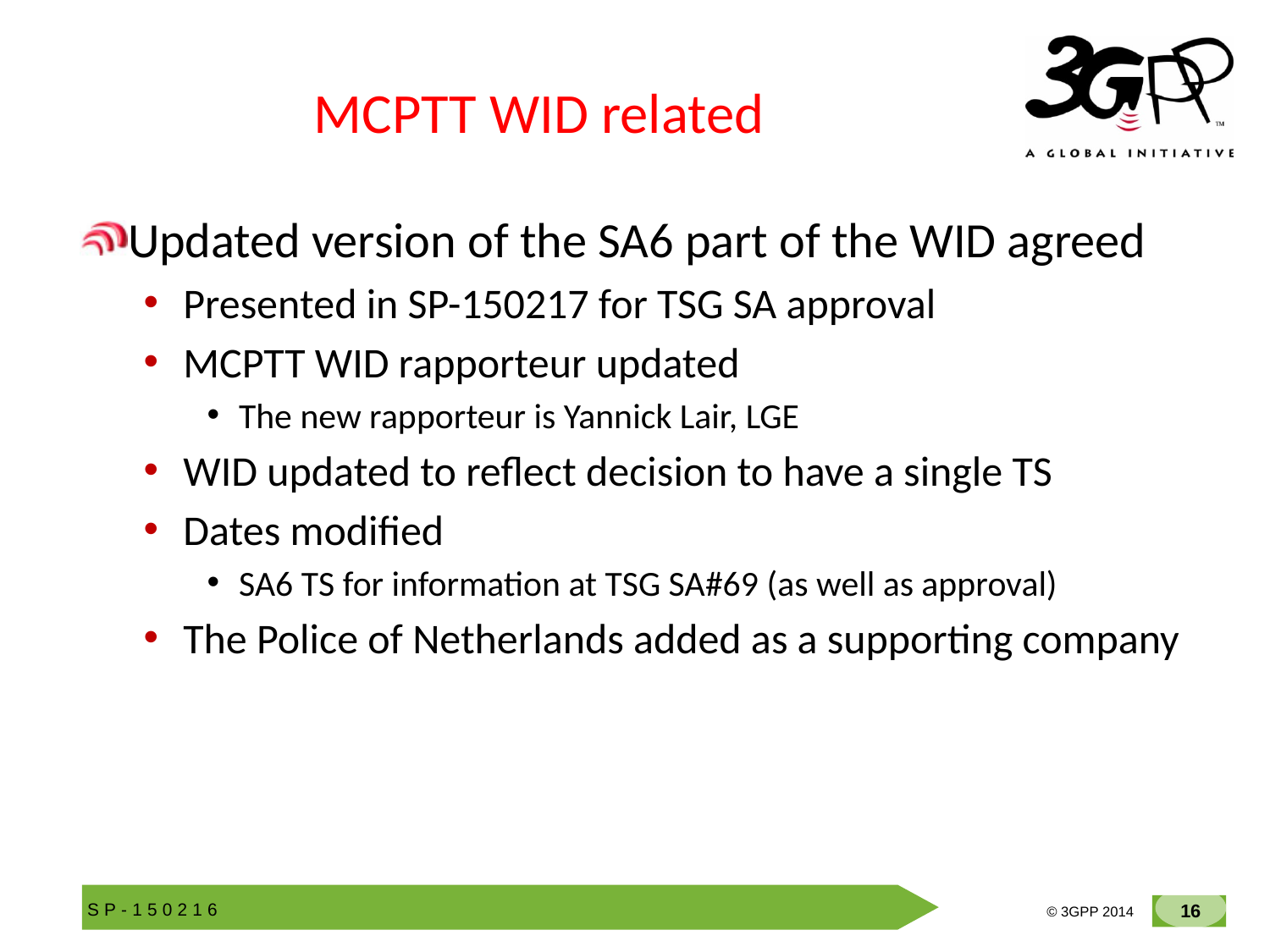

# MCPTT WID related
Updated version of the SA6 part of the WID agreed
Presented in SP-150217 for TSG SA approval
MCPTT WID rapporteur updated
The new rapporteur is Yannick Lair, LGE
WID updated to reflect decision to have a single TS
Dates modified
SA6 TS for information at TSG SA#69 (as well as approval)
The Police of Netherlands added as a supporting company